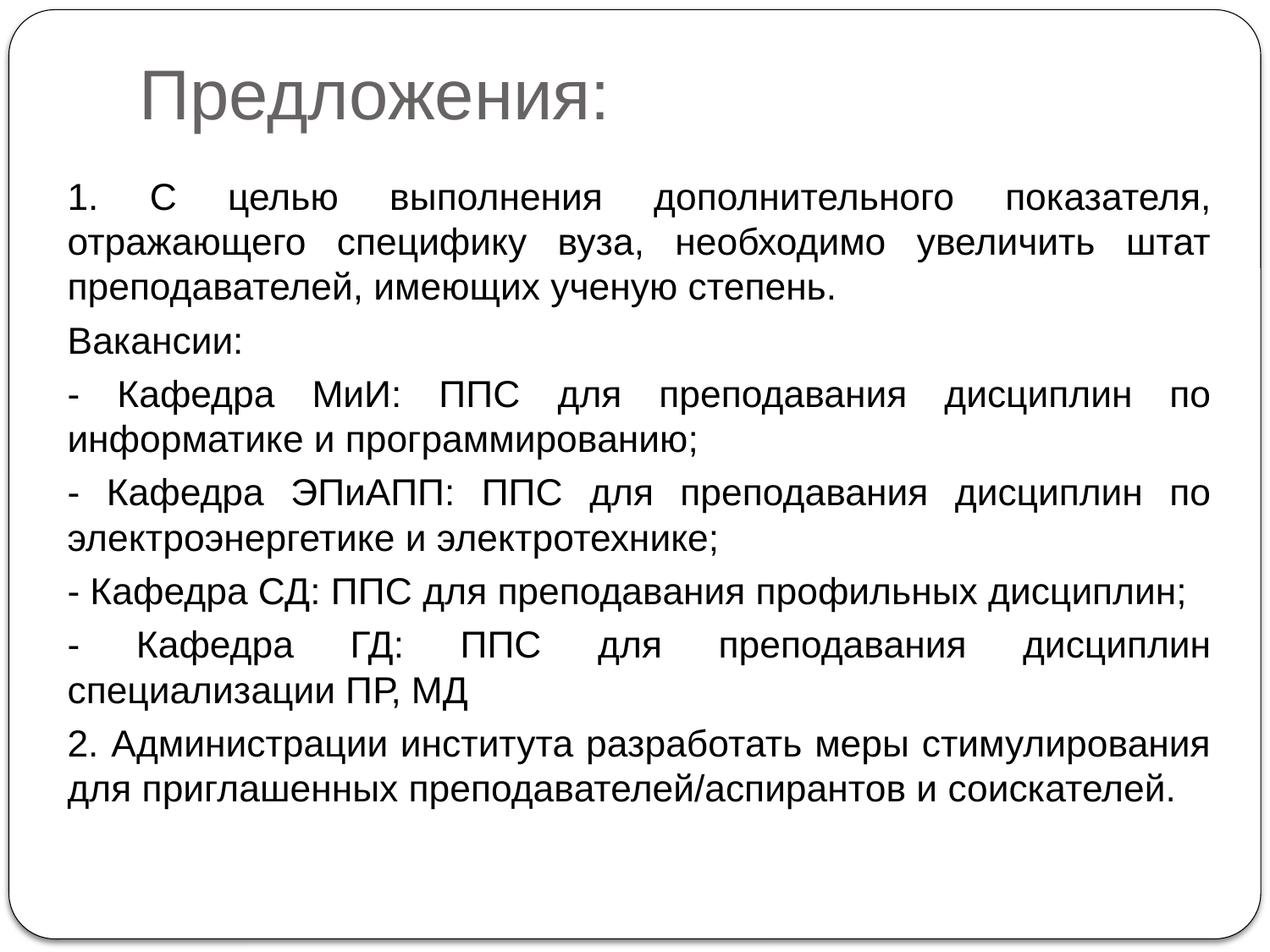

# Предложения:
1. С целью выполнения дополнительного показателя, отражающего специфику вуза, необходимо увеличить штат преподавателей, имеющих ученую степень.
Вакансии:
- Кафедра МиИ: ППС для преподавания дисциплин по информатике и программированию;
- Кафедра ЭПиАПП: ППС для преподавания дисциплин по электроэнергетике и электротехнике;
- Кафедра СД: ППС для преподавания профильных дисциплин;
- Кафедра ГД: ППС для преподавания дисциплин специализации ПР, МД
2. Администрации института разработать меры стимулирования для приглашенных преподавателей/аспирантов и соискателей.